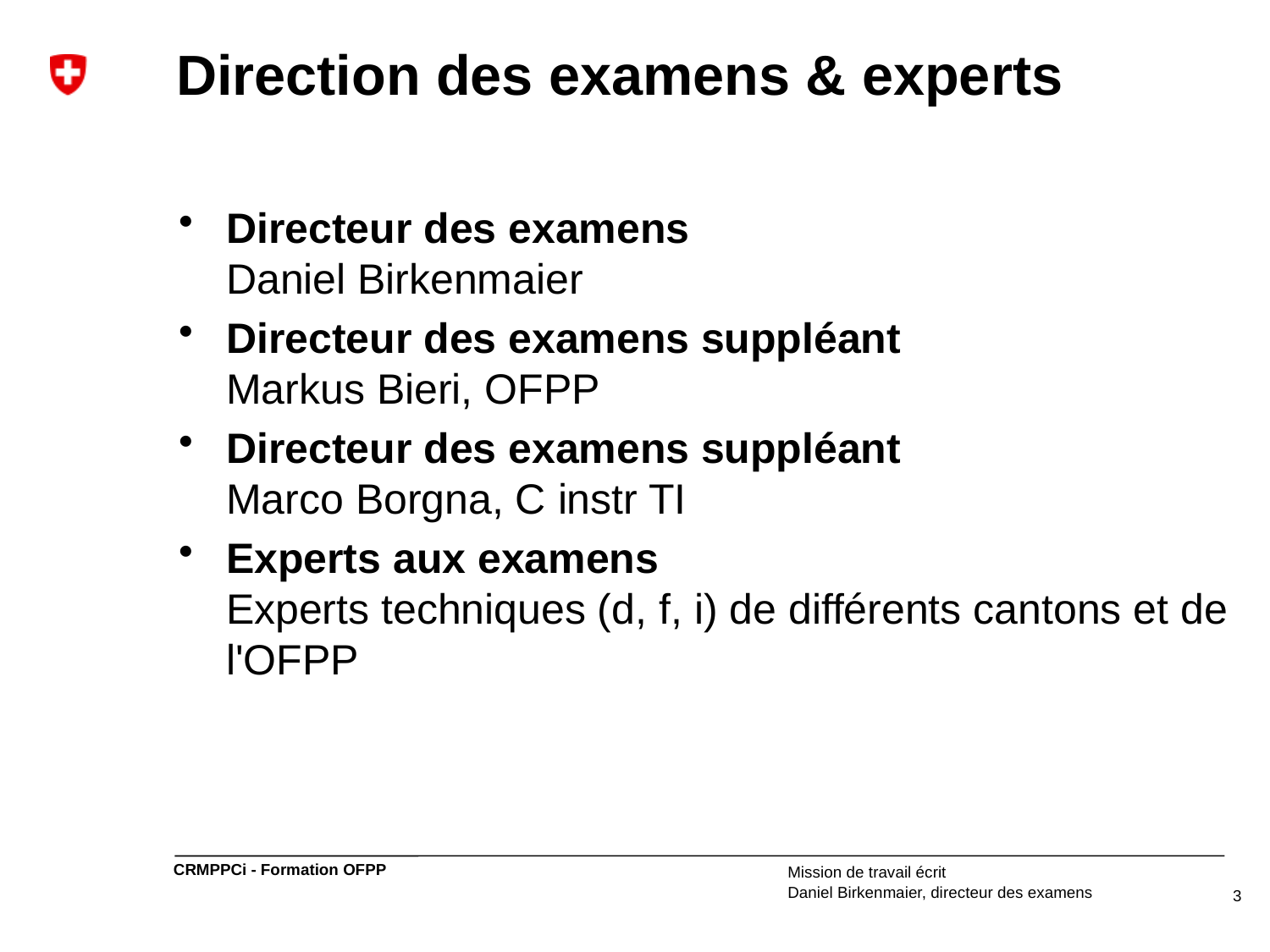

# Direction des examens & experts
Directeur des examens                                         Daniel Birkenmaier
Directeur des examens suppléant                         Markus Bieri, OFPP
Directeur des examens suppléant                        Marco Borgna, C instr TI
Experts aux examens                                           Experts techniques (d, f, i) de différents cantons et de l'OFPP
Mission de travail écrit
Daniel Birkenmaier, directeur des examens